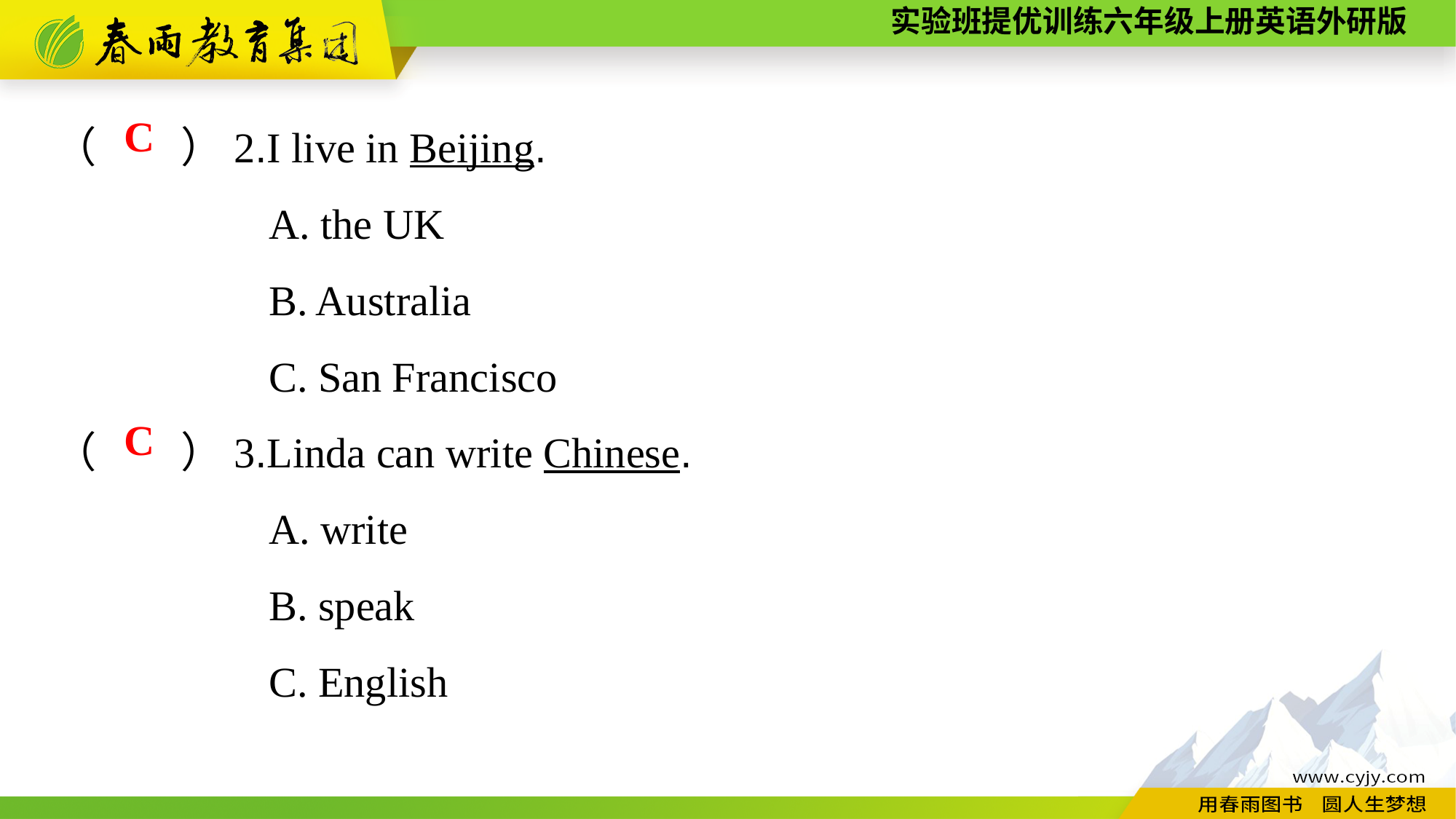

（　　）2.I live in Beijing.
A. the UK
B. Australia
C. San Francisco
（　　）3.Linda can write Chinese.
A. write
B. speak
C. English
C
C